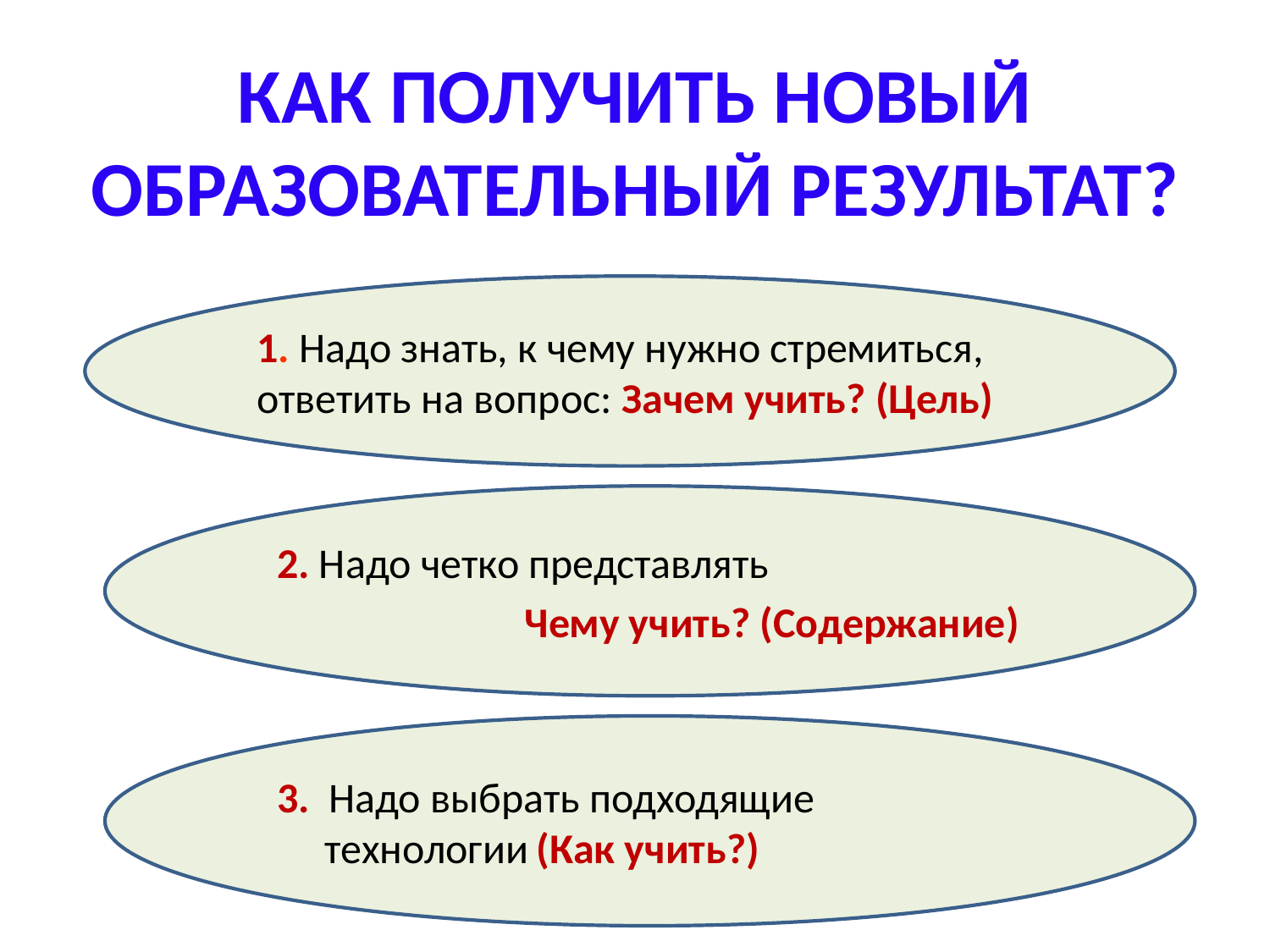

# КАК ПОЛУЧИТЬ НОВЫЙ ОБРАЗОВАТЕЛЬНЫЙ РЕЗУЛЬТАТ?
1. Надо знать, к чему нужно стремиться, ответить на вопрос: Зачем учить? (Цель)
2. Надо четко представлять
                          Чему учить? (Содержание)
3.  Надо выбрать подходящие технологии (Как учить?)